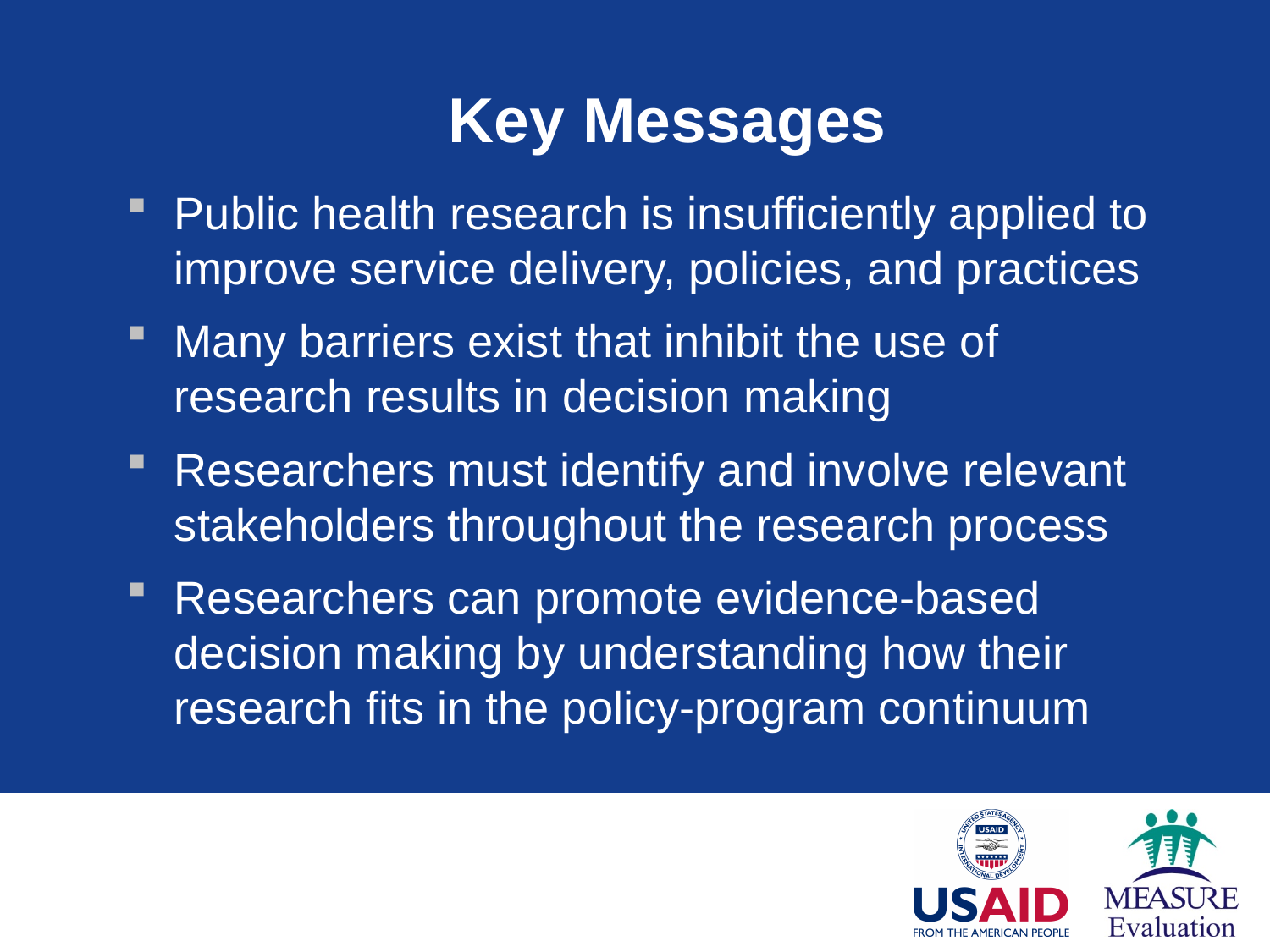

# Key Messages
Public health research is insufficiently applied to improve service delivery, policies, and practices
Many barriers exist that inhibit the use of research results in decision making
Researchers must identify and involve relevant stakeholders throughout the research process
Researchers can promote evidence-based decision making by understanding how their research fits in the policy-program continuum